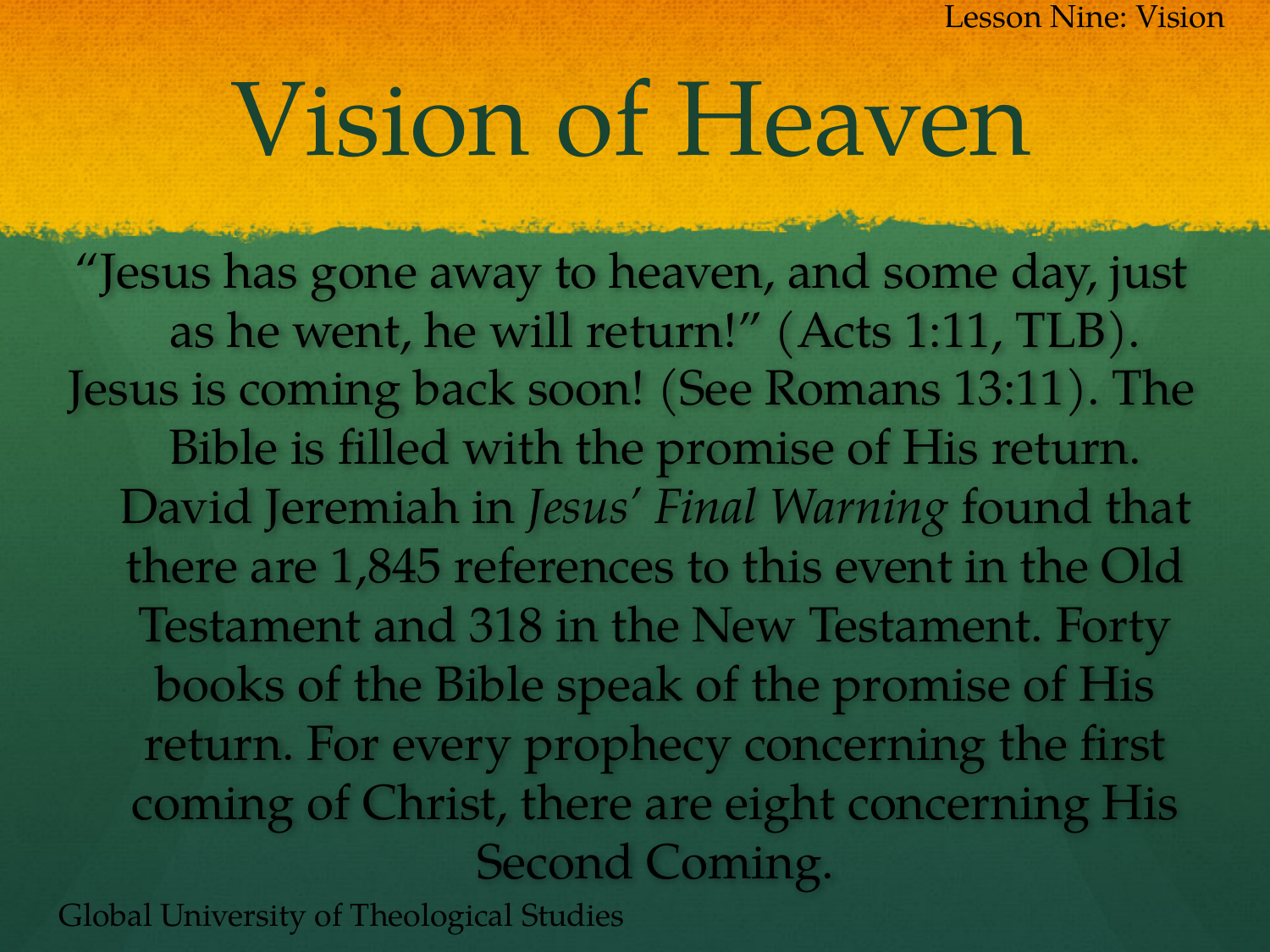

Lesson Nine: Vision

# Vision of Heaven
“Jesus has gone away to heaven, and some day, just as he went, he will return!” (Acts 1:11, TLB).
Jesus is coming back soon! (See Romans 13:11). The Bible is filled with the promise of His return. David Jeremiah in Jesus’ Final Warning found that there are 1,845 references to this event in the Old Testament and 318 in the New Testament. Forty books of the Bible speak of the promise of His return. For every prophecy concerning the first coming of Christ, there are eight concerning His Second Coming.
Global University of Theological Studies